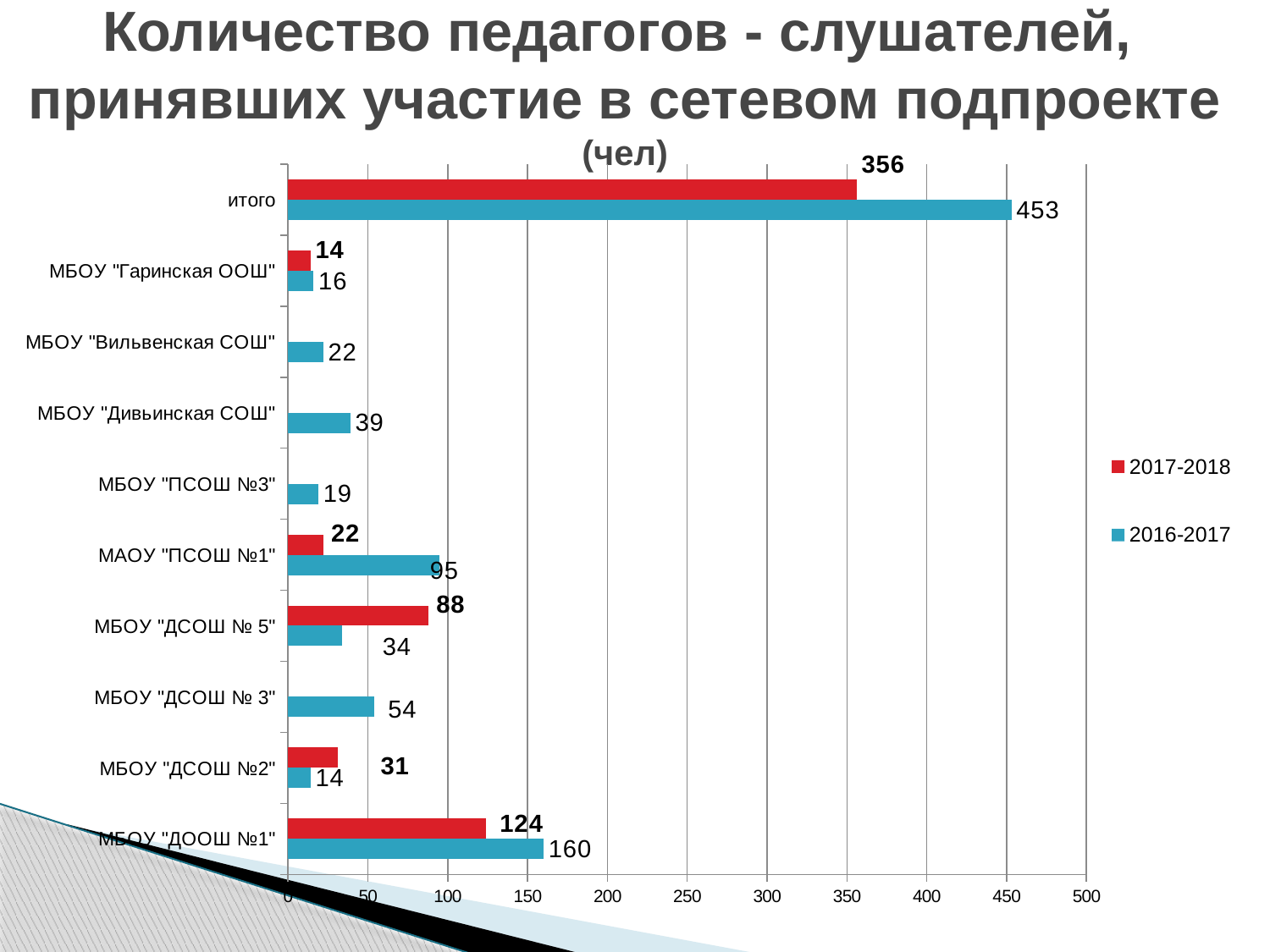

# Количество педагогов - слушателей, принявших участие в сетевом подпроекте (чел)

### Chart

| Category | 2016-2017 | 2017-2018 |
|---|---|---|
| МБОУ "ДООШ №1" | 160.0 | 124.0 |
| МБОУ "ДСОШ №2" | 14.0 | 31.0 |
| МБОУ "ДСОШ № 3" | 54.0 | None |
| МБОУ "ДСОШ № 5" | 34.0 | 88.0 |
| МАОУ "ПСОШ №1" | 95.0 | 22.0 |
| МБОУ "ПСОШ №3" | 19.0 | None |
| МБОУ "Дивьинская СОШ" | 39.0 | None |
| МБОУ "Вильвенская СОШ" | 22.0 | None |
| МБОУ "Гаринская ООШ" | 16.0 | 14.0 |
| итого | 453.0 | 356.0 |